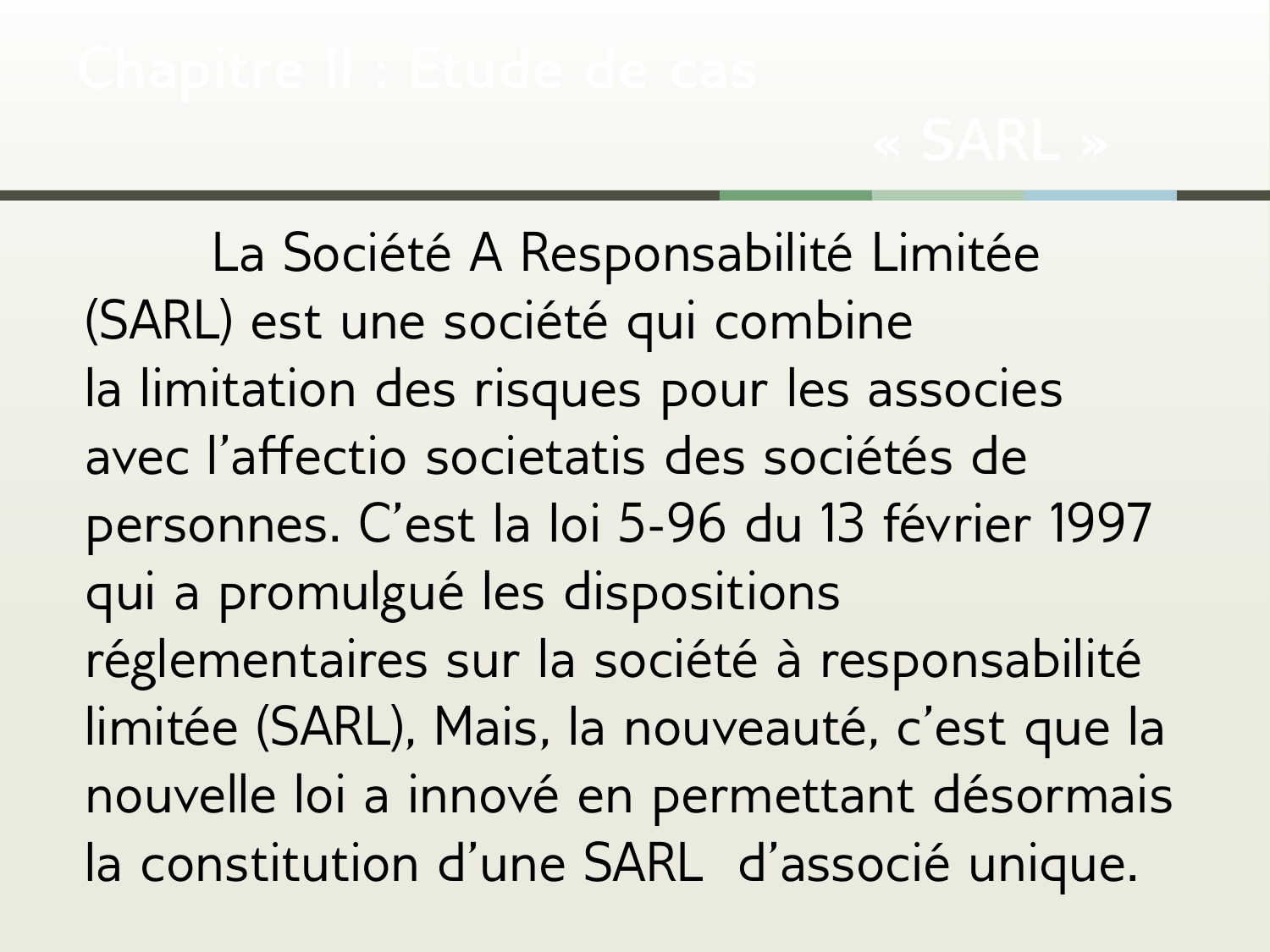

# Chapitre II : Etude de cas « SARL »
		La Société A Responsabilité Limitée (SARL) est une société qui combine la limitation des risques pour les associes avec l’affectio societatis des sociétés de personnes. C’est la loi 5-96 du 13 février 1997 qui a promulgué les dispositions réglementaires sur la société à responsabilité limitée (SARL), Mais, la nouveauté, c’est que la nouvelle loi a innové en permettant désormais la constitution d’une SARL  d’associé unique.